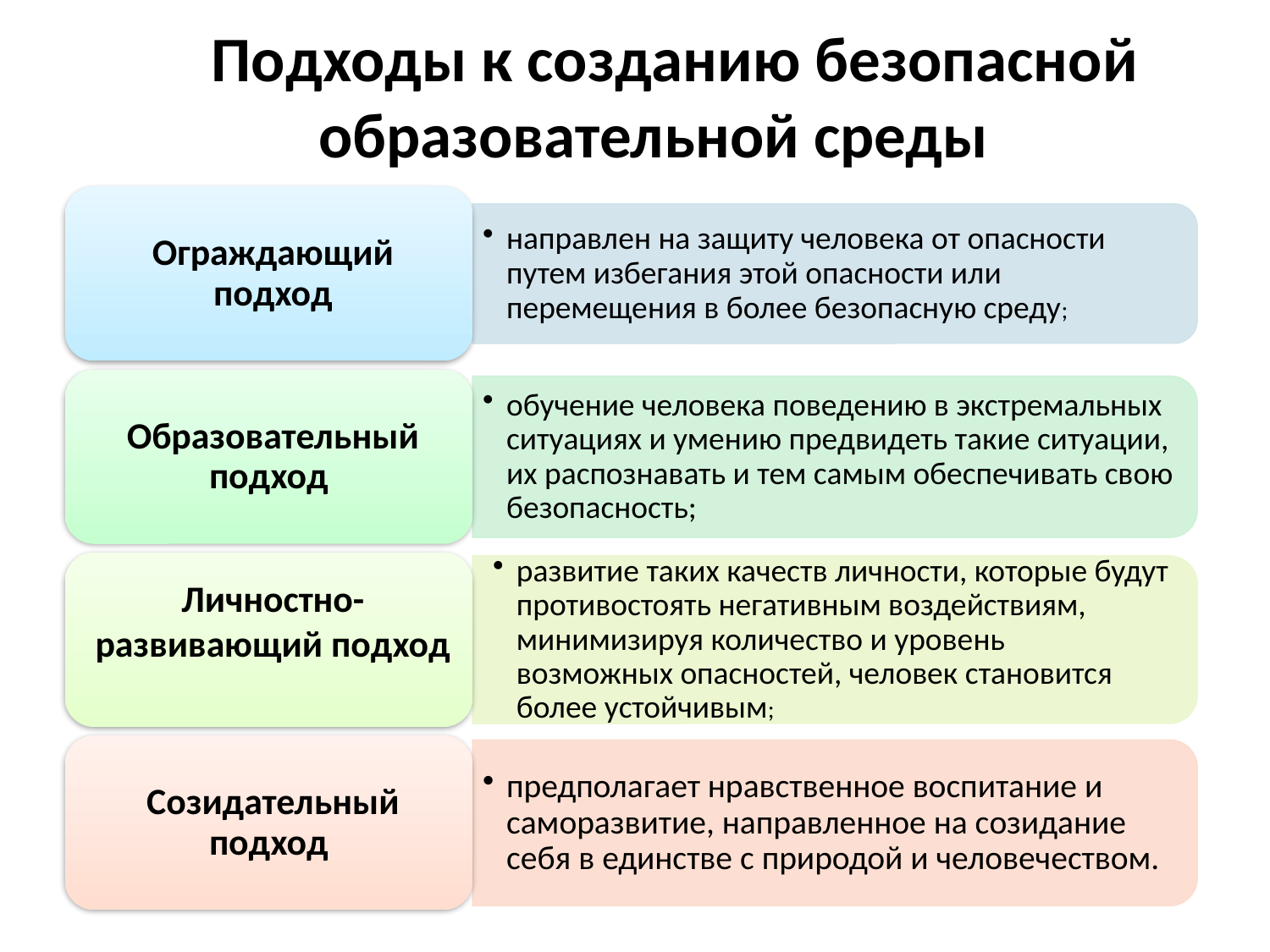

#
 Подходы к созданию безопасной образовательной среды
направлен на защиту человека от опасности путем избегания этой опасности или перемещения в более безопасную среду;
Ограждающий подход
обучение человека поведению в экстремальных ситуациях и умению предвидеть такие ситуации, их распознавать и тем самым обеспечивать свою безопасность;
Образовательный подход
развитие таких качеств личности, которые будут противостоять негативным воздействиям, минимизируя количество и уровень возможных опасностей, человек становится более устойчивым;
Личностно-развивающий подход

предполагает нравственное воспитание и саморазвитие, направленное на созидание себя в единстве с природой и человечеством.
Созидательный подход